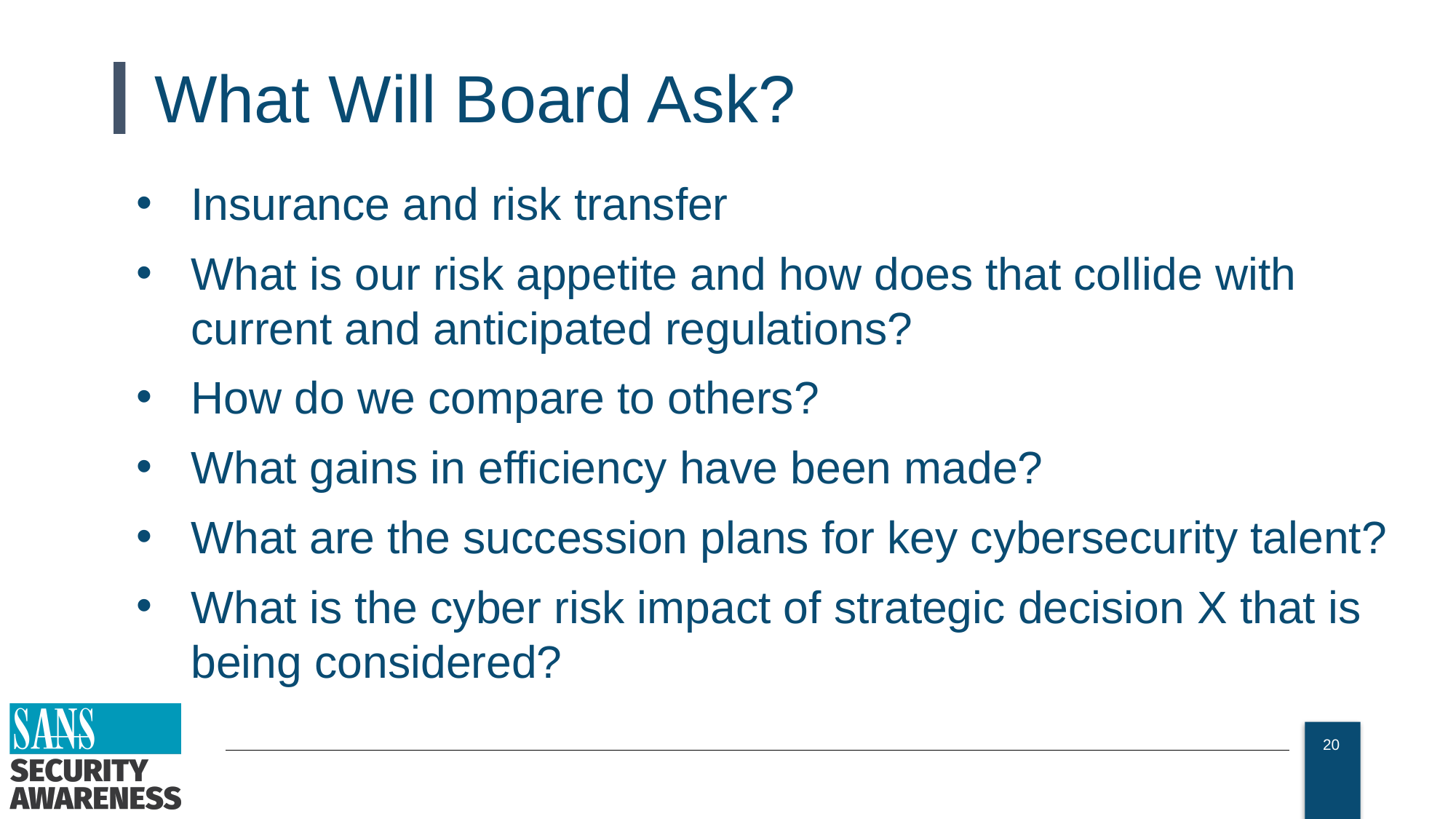

# What Will Board Ask?
Insurance and risk transfer
What is our risk appetite and how does that collide with current and anticipated regulations?
How do we compare to others?
What gains in efficiency have been made?
What are the succession plans for key cybersecurity talent?
What is the cyber risk impact of strategic decision X that is being considered?